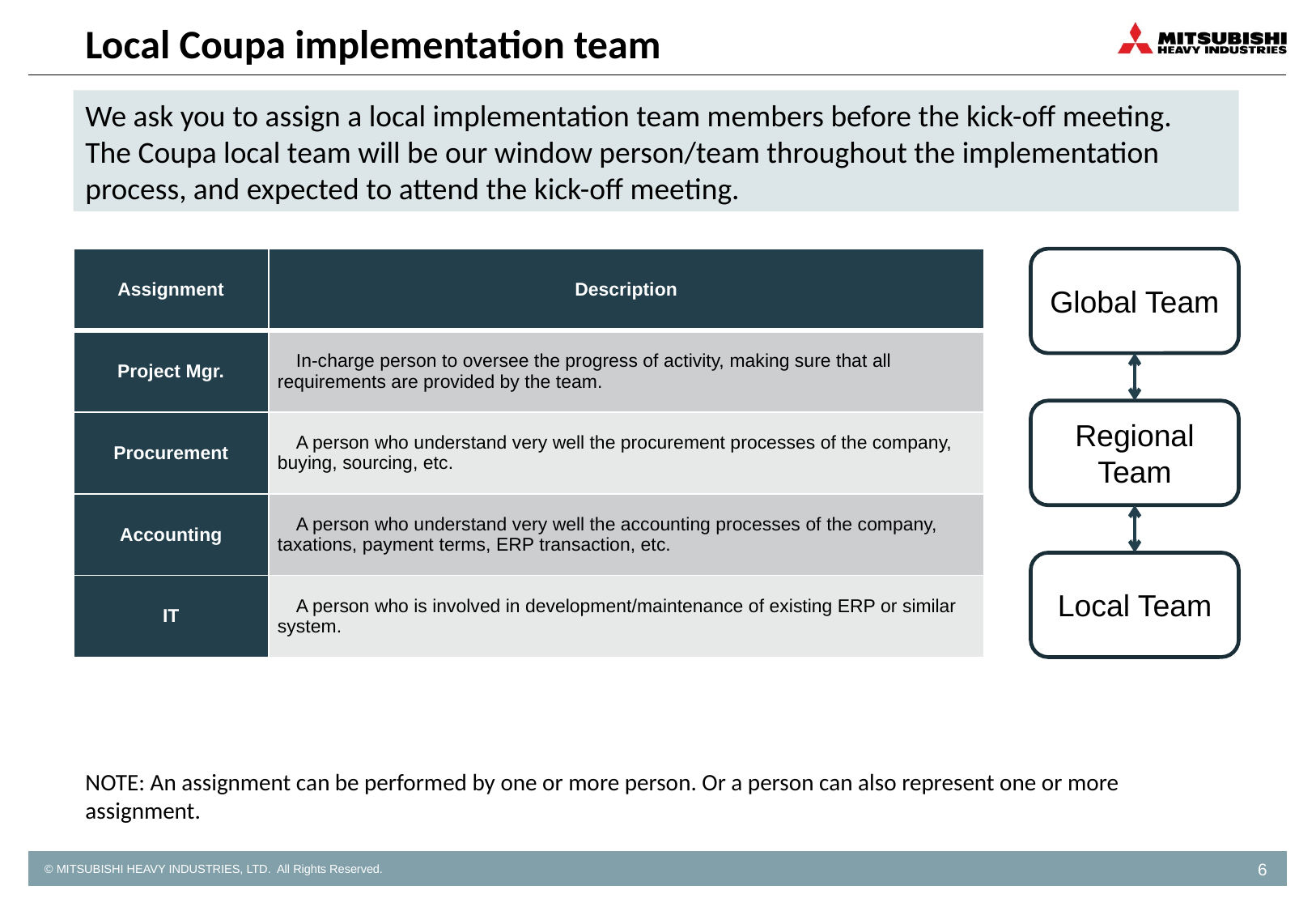

# Local Coupa implementation team
We ask you to assign a local implementation team members before the kick-off meeting.
The Coupa local team will be our window person/team throughout the implementation process, and expected to attend the kick-off meeting.
| Assignment | Description |
| --- | --- |
| Project Mgr. | In-charge person to oversee the progress of activity, making sure that all requirements are provided by the team. |
| Procurement | A person who understand very well the procurement processes of the company, buying, sourcing, etc. |
| Accounting | A person who understand very well the accounting processes of the company, taxations, payment terms, ERP transaction, etc. |
| IT | A person who is involved in development/maintenance of existing ERP or similar system. |
Global Team
Regional Team
Local Team
NOTE: An assignment can be performed by one or more person. Or a person can also represent one or more assignment.